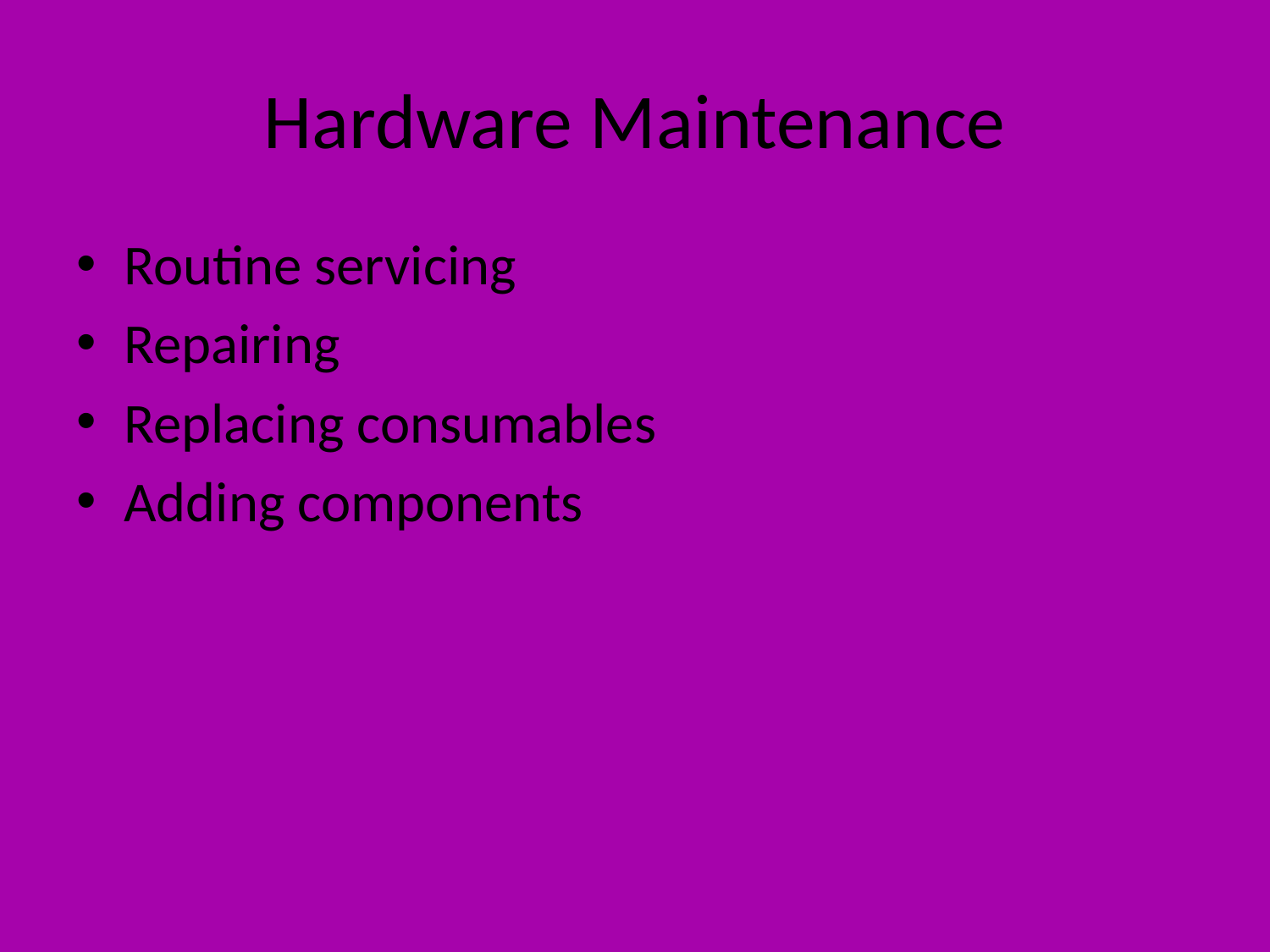

# Hardware Maintenance
Routine servicing
Repairing
Replacing consumables
Adding components